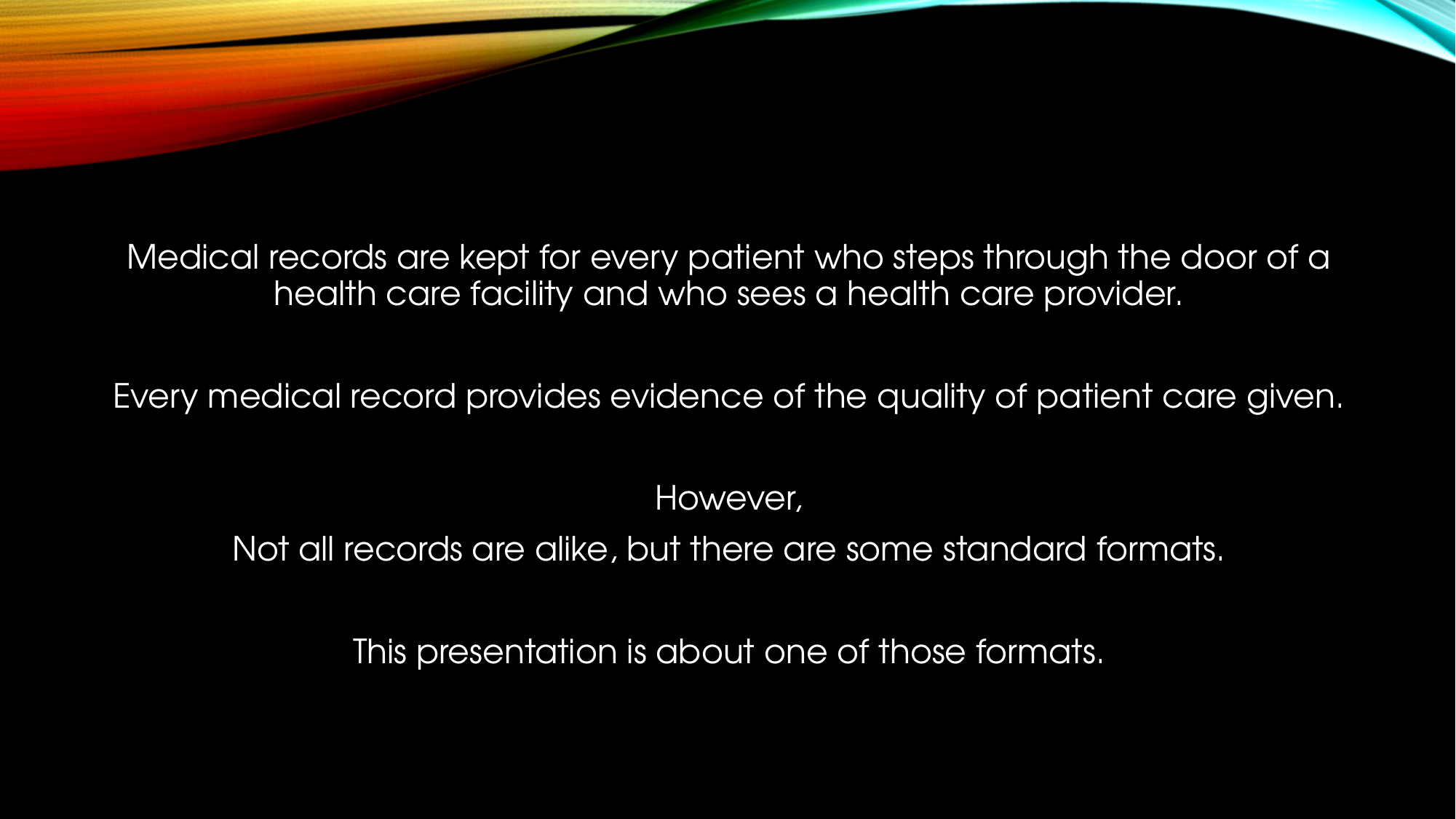

Medical records are kept for every patient who steps through the door of a health care facility and who sees a health care provider.

Every medical record provides evidence of the quality of patient care given.

However,
Not all records are alike, but there are some standard formats.

This presentation is about one of those formats.